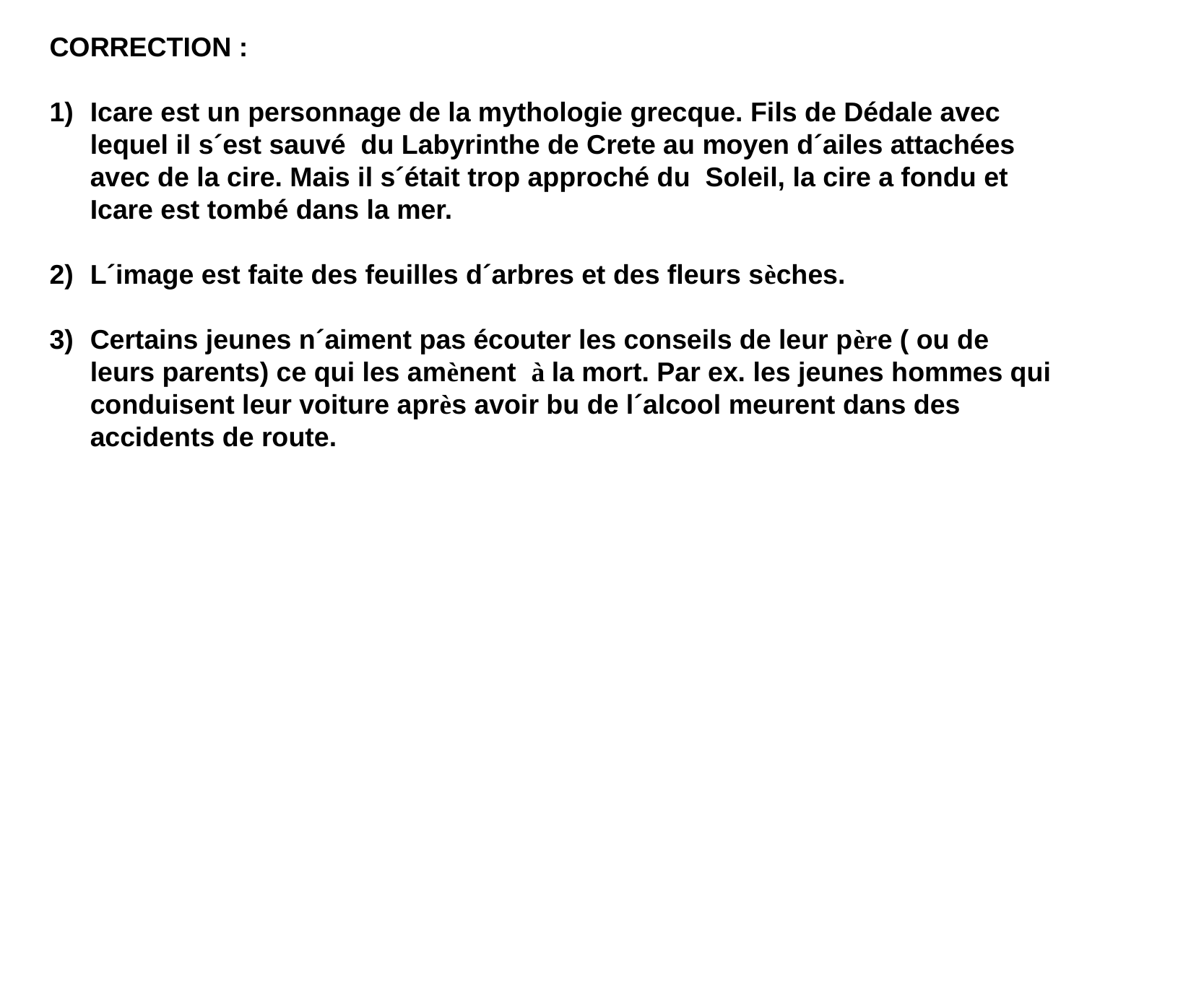

CORRECTION :

Icare est un personnage de la mythologie grecque. Fils de Dédale avec lequel il s´est sauvé  du Labyrinthe de Crete au moyen d´ailes attachées avec de la cire. Mais il s´était trop approché du  Soleil, la cire a fondu et Icare est tombé dans la mer.

L´image est faite des feuilles d´arbres et des fleurs sèches.

Certains jeunes n´aiment pas écouter les conseils de leur père ( ou de leurs parents) ce qui les amènent  à la mort. Par ex. les jeunes hommes qui conduisent leur voiture après avoir bu de l´alcool meurent dans des accidents de route.